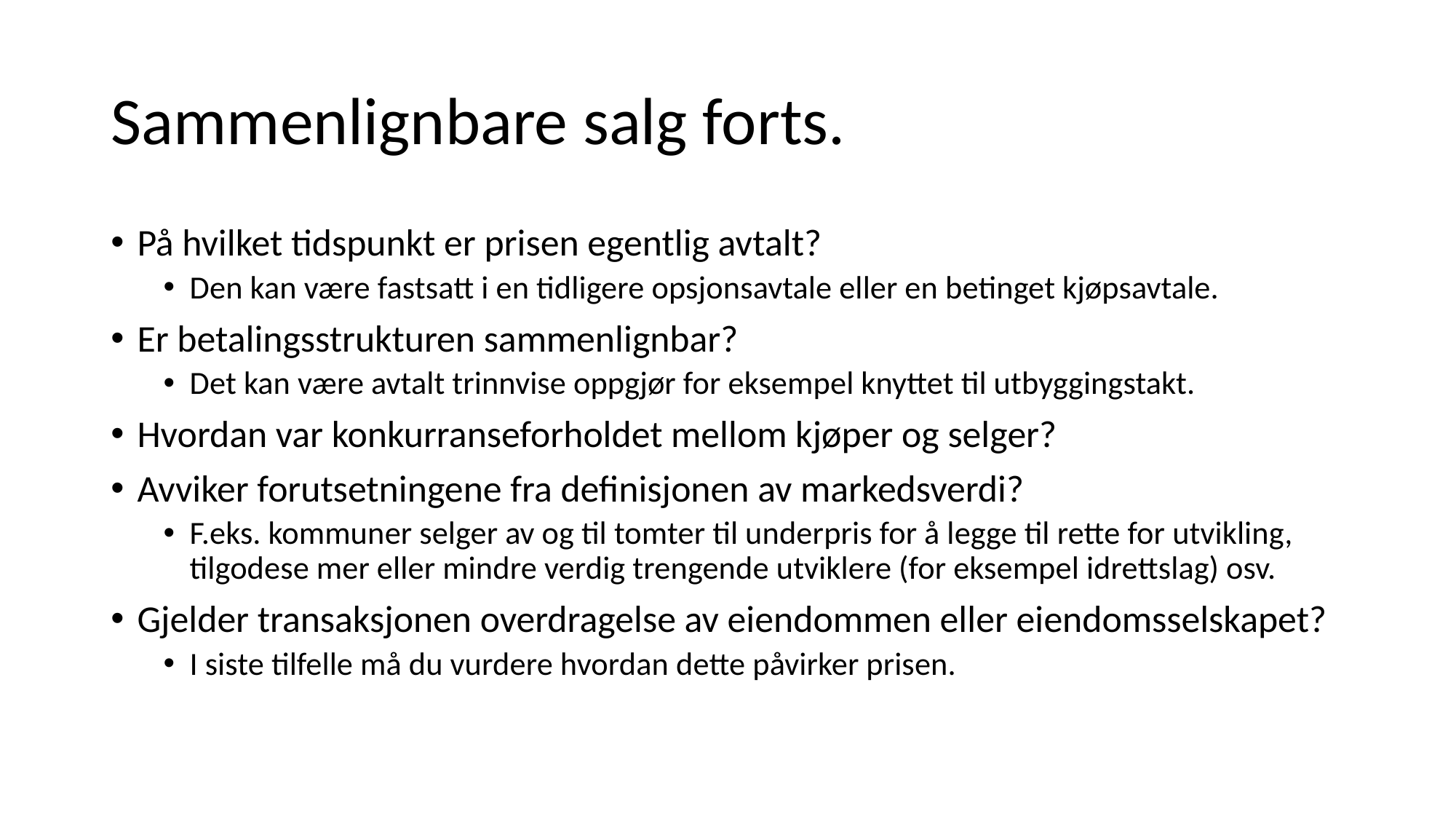

# Sammenlignbare salg forts.
På hvilket tidspunkt er prisen egentlig avtalt?
Den kan være fastsatt i en tidligere opsjonsavtale eller en betinget kjøpsavtale.
Er betalingsstrukturen sammenlignbar?
Det kan være avtalt trinnvise oppgjør for eksempel knyttet til utbyggingstakt.
Hvordan var konkurranseforholdet mellom kjøper og selger?
Avviker forutsetningene fra definisjonen av markedsverdi?
F.eks. kommuner selger av og til tomter til underpris for å legge til rette for utvikling, tilgodese mer eller mindre verdig trengende utviklere (for eksempel idrettslag) osv.
Gjelder transaksjonen overdragelse av eiendommen eller eiendomsselskapet?
I siste tilfelle må du vurdere hvordan dette påvirker prisen.